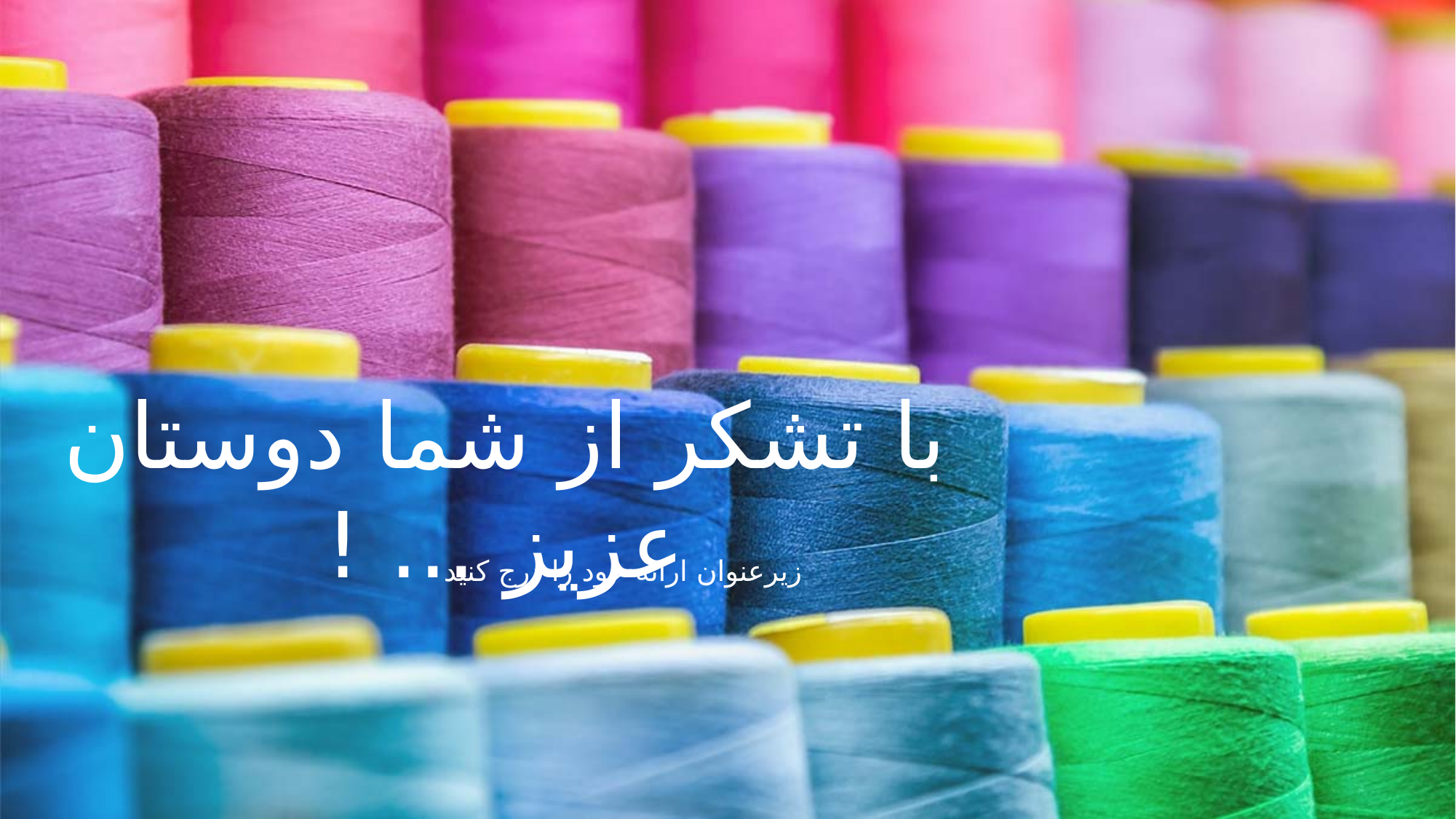

با تشکر از شما دوستان عزیز ... !
زیرعنوان ارائه خود را درج کنید